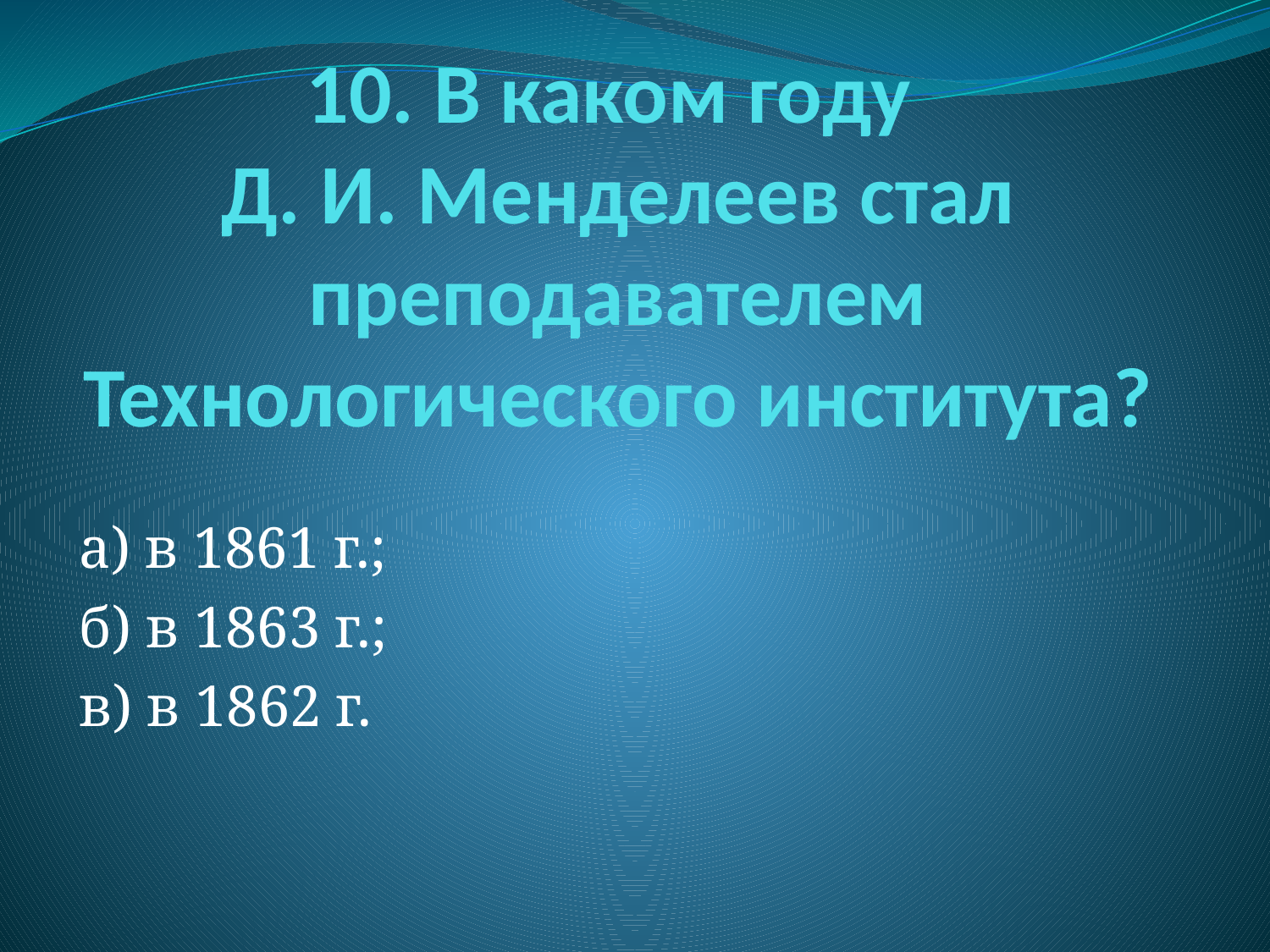

# 10. В каком году Д. И. Менделеев стал преподавателем Технологического института?
а) в 1861 г.;
б) в 1863 г.;
в) в 1862 г.